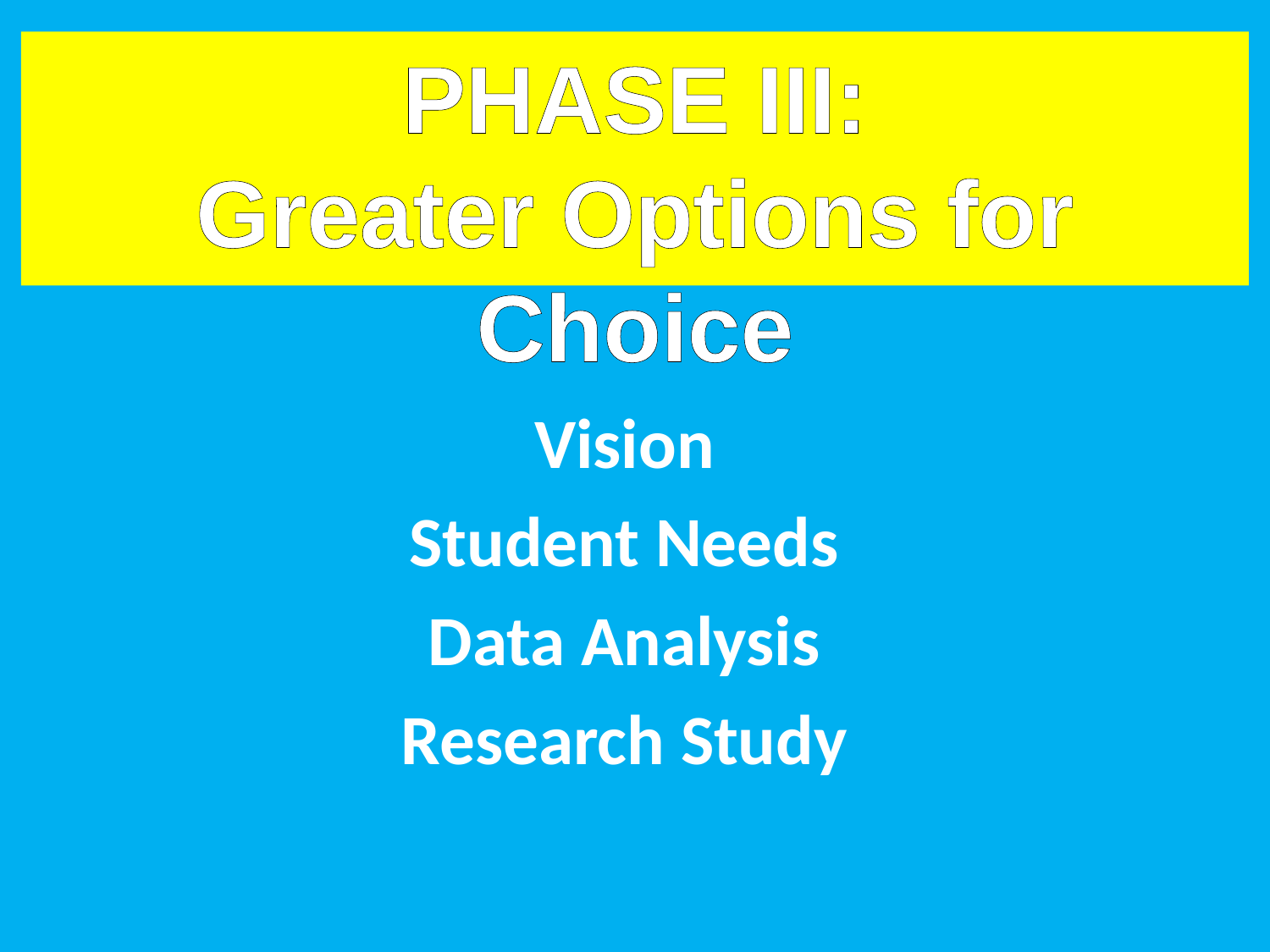

PHASE III:
Greater Options for Choice
Vision
Student Needs
Data Analysis
Research Study